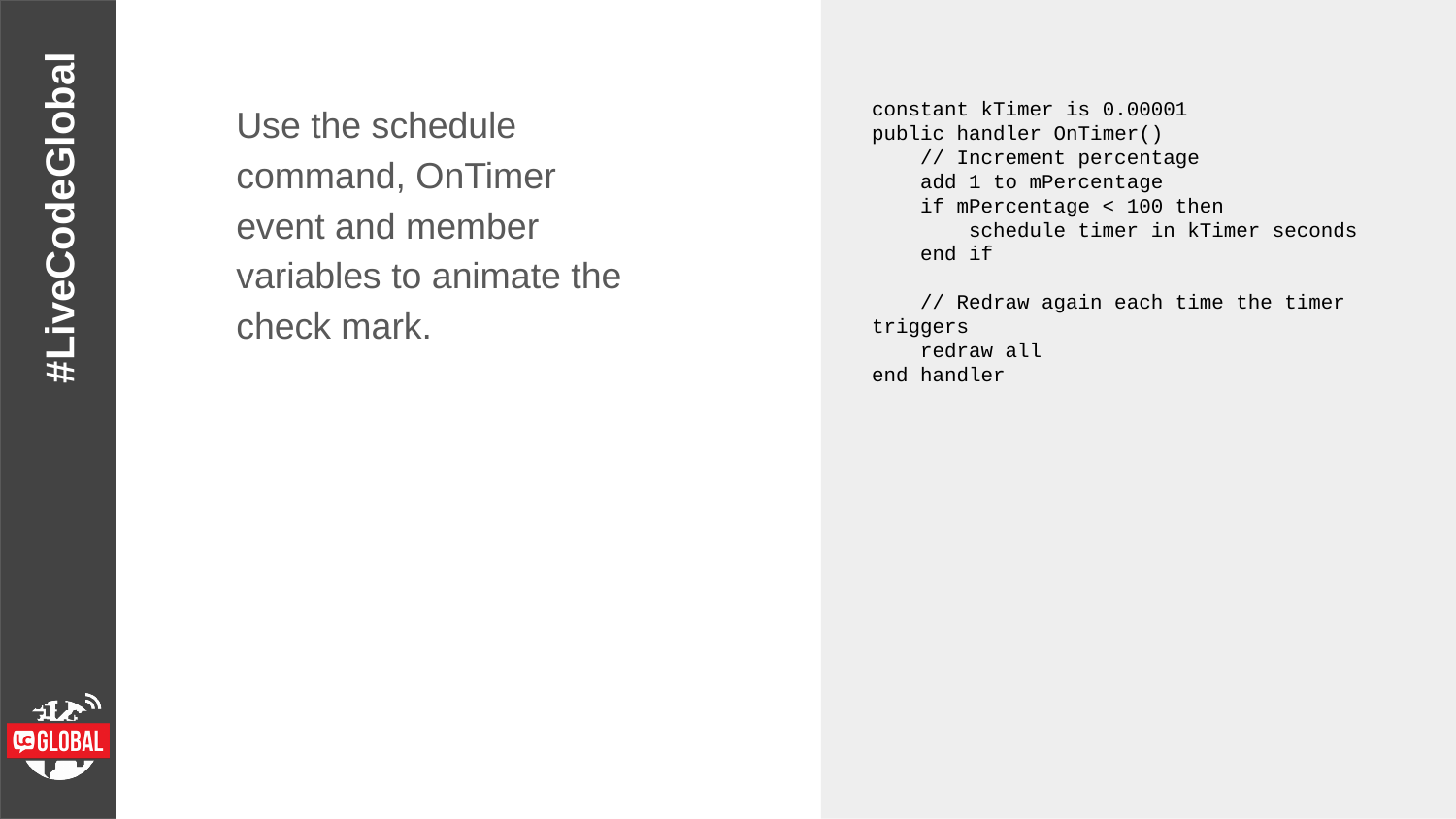

Use the schedule command, OnTimer event and member variables to animate the check mark.
constant kTimer is 0.00001
public handler OnTimer()
    // Increment percentage
    add 1 to mPercentage
    if mPercentage < 100 then
        schedule timer in kTimer seconds
    end if

    // Redraw again each time the timer triggers
    redraw all
end handler